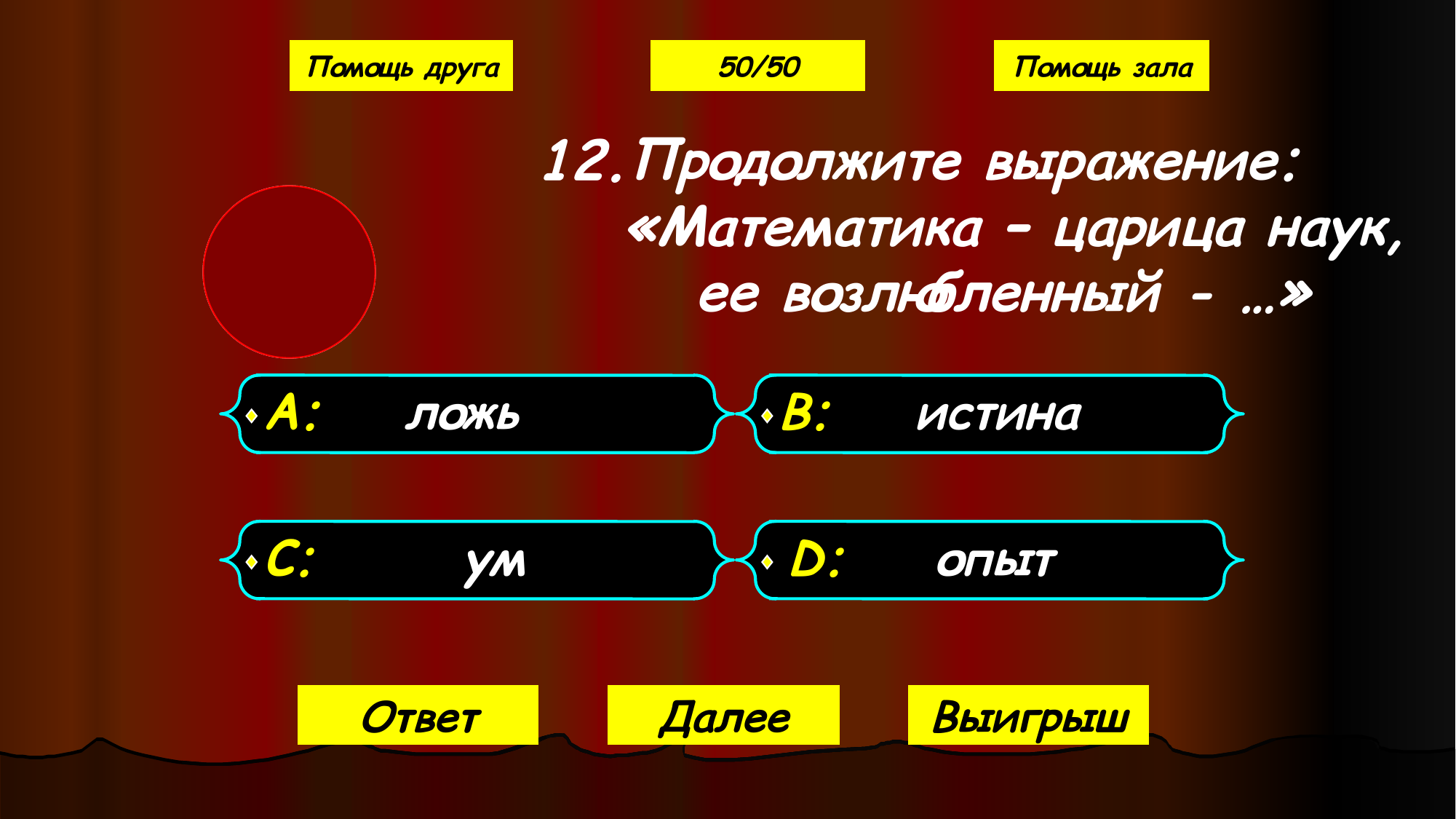

Помощь друга
50/50
Помощь зала
 12.Продолжите выражение:      «Математика – царица наук, ее возлюбленный - …»

А:    ложь
В:    истина

С:       ум

D:     опыт

Ответ
Далее
Выигрыш